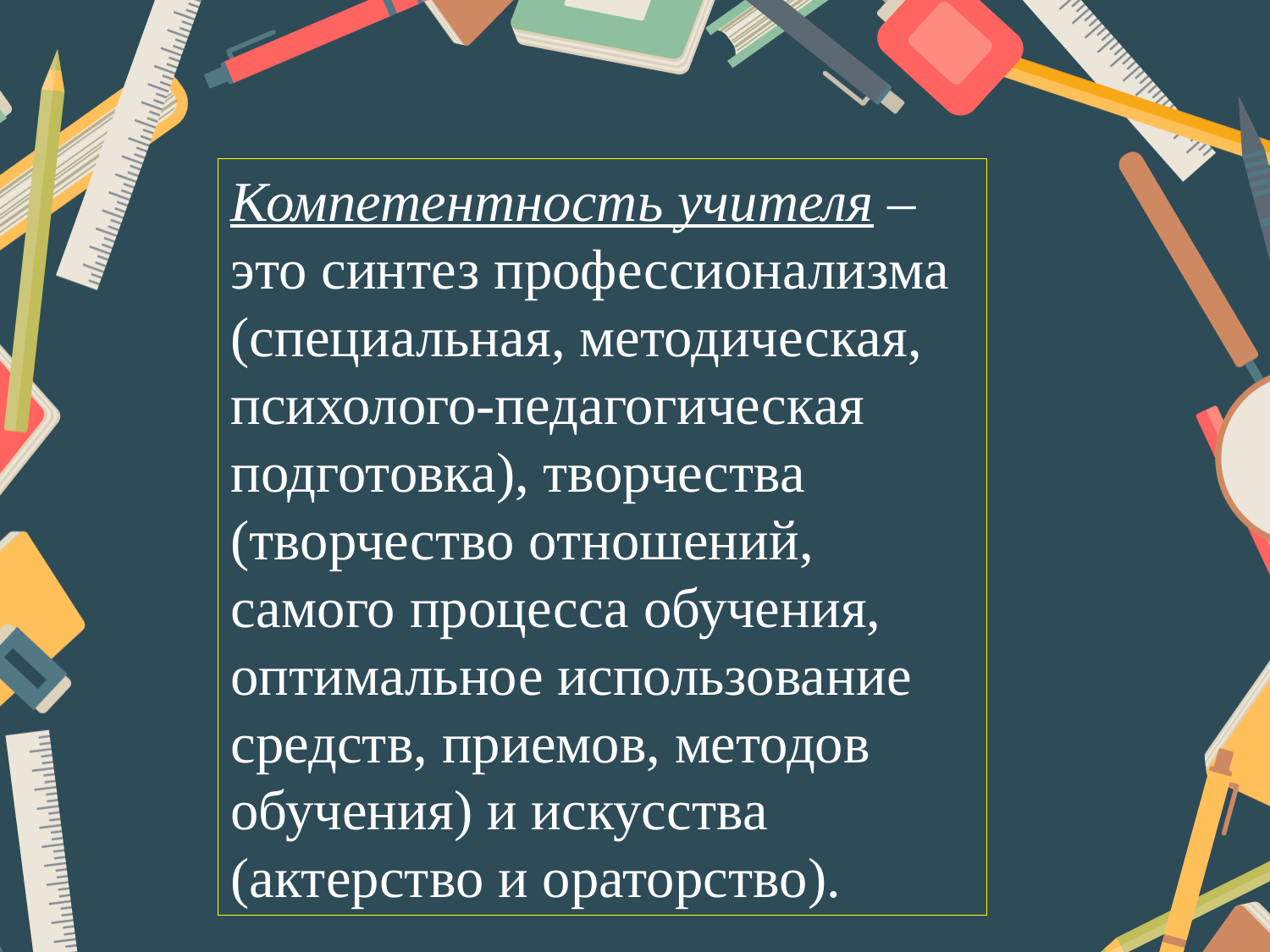

Компетентность учителя – это синтез профессионализма (специальная, методическая, психолого-педагогическая подготовка), творчества (творчество отношений, самого процесса обучения, оптимальное использование средств, приемов, методов обучения) и искусства (актерство и ораторство).